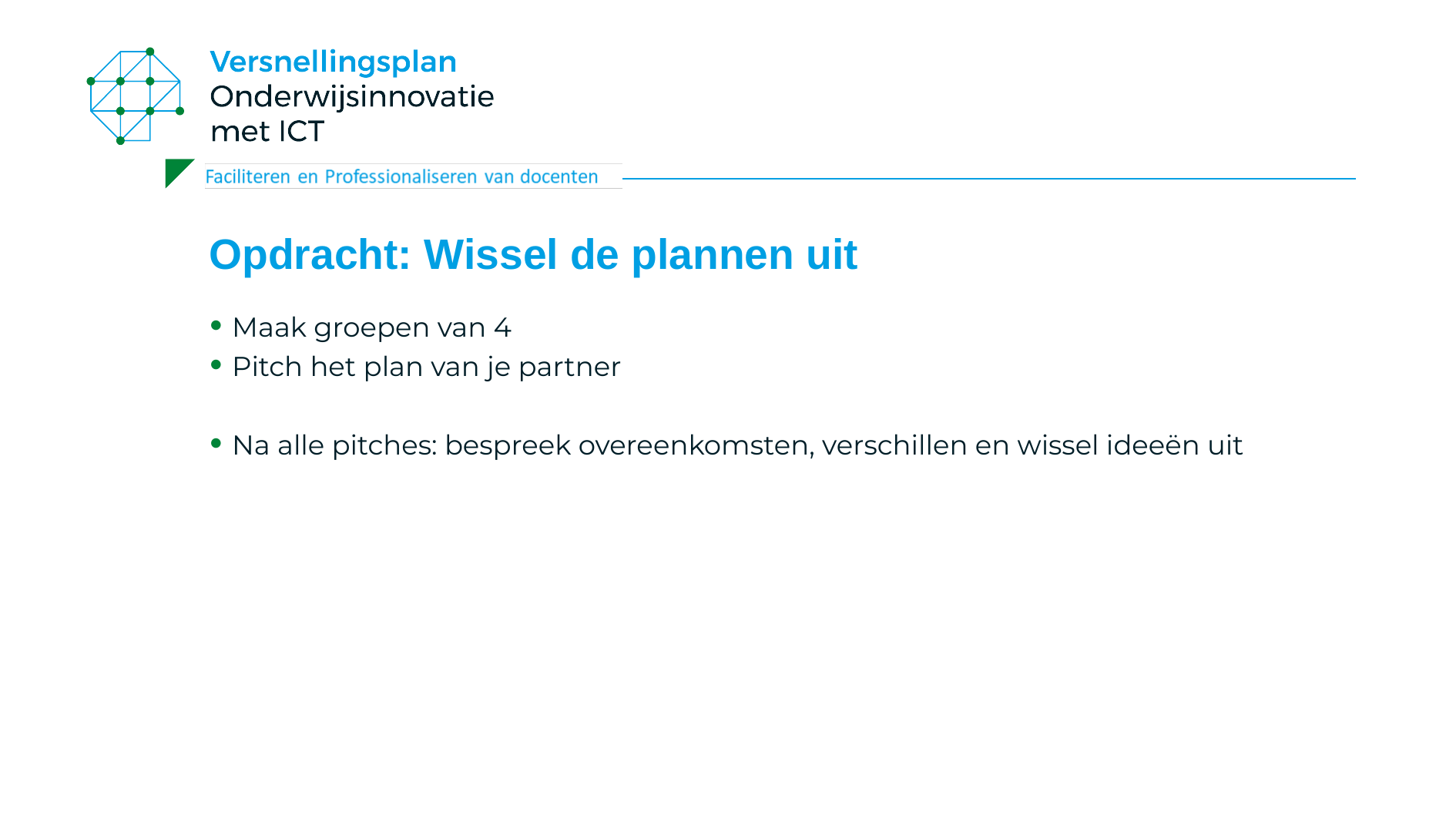

# Opdracht: Wissel de plannen uit
Maak groepen van 4
Pitch het plan van je partner

Na alle pitches: bespreek overeenkomsten, verschillen en wissel ideeën uit